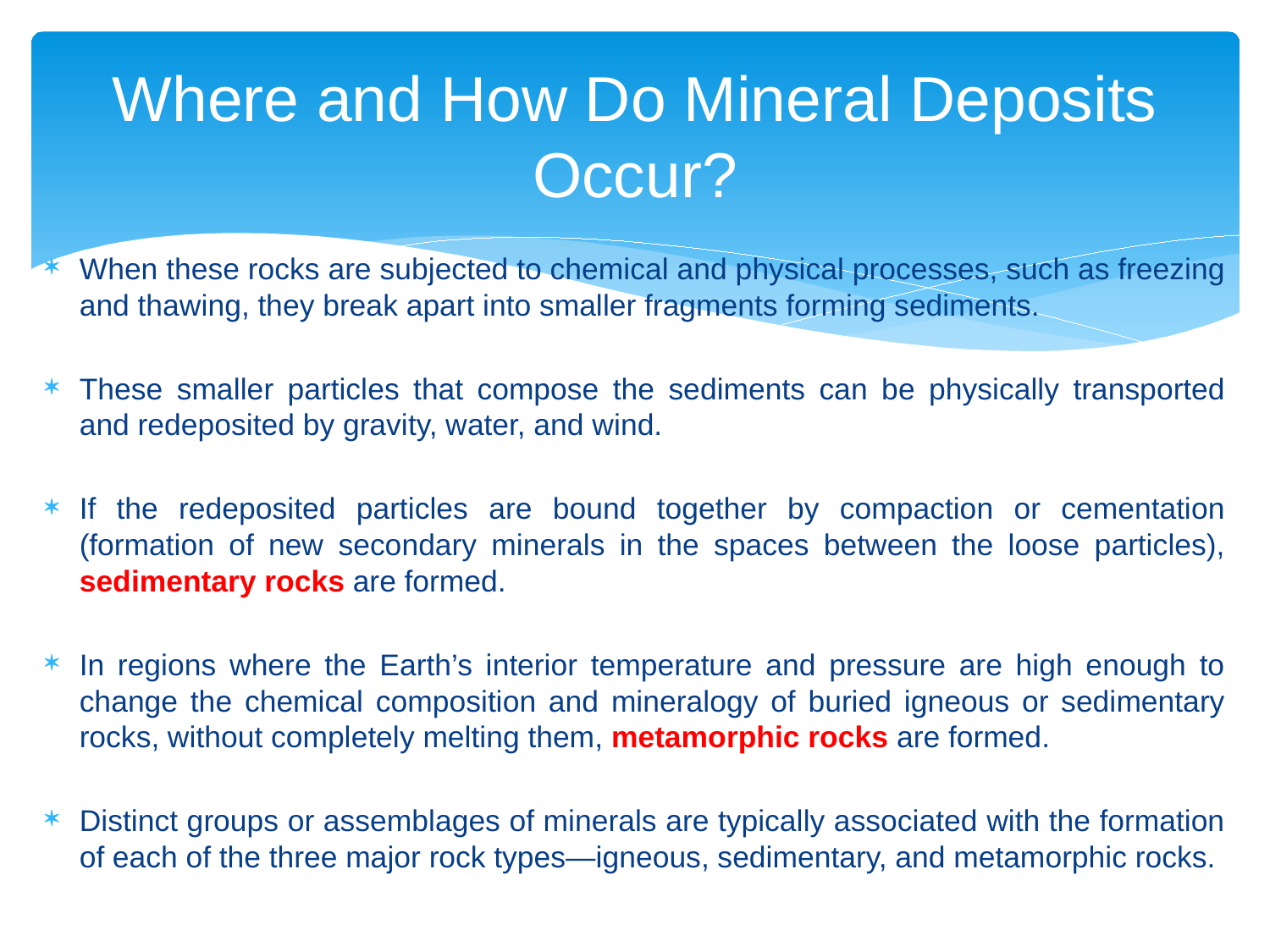

# Where and How Do Mineral Deposits Occur?
When these rocks are subjected to chemical and physical processes, such as freezing and thawing, they break apart into smaller fragments forming sediments.

These smaller particles that compose the sediments can be physically transported and redeposited by gravity, water, and wind.

If the redeposited particles are bound together by compaction or cementation (formation of new secondary minerals in the spaces between the loose particles), sedimentary rocks are formed.

In regions where the Earth’s interior temperature and pressure are high enough to change the chemical composition and mineralogy of buried igneous or sedimentary rocks, without completely melting them, metamorphic rocks are formed.

Distinct groups or assemblages of minerals are typically associated with the formation of each of the three major rock types—igneous, sedimentary, and metamorphic rocks.